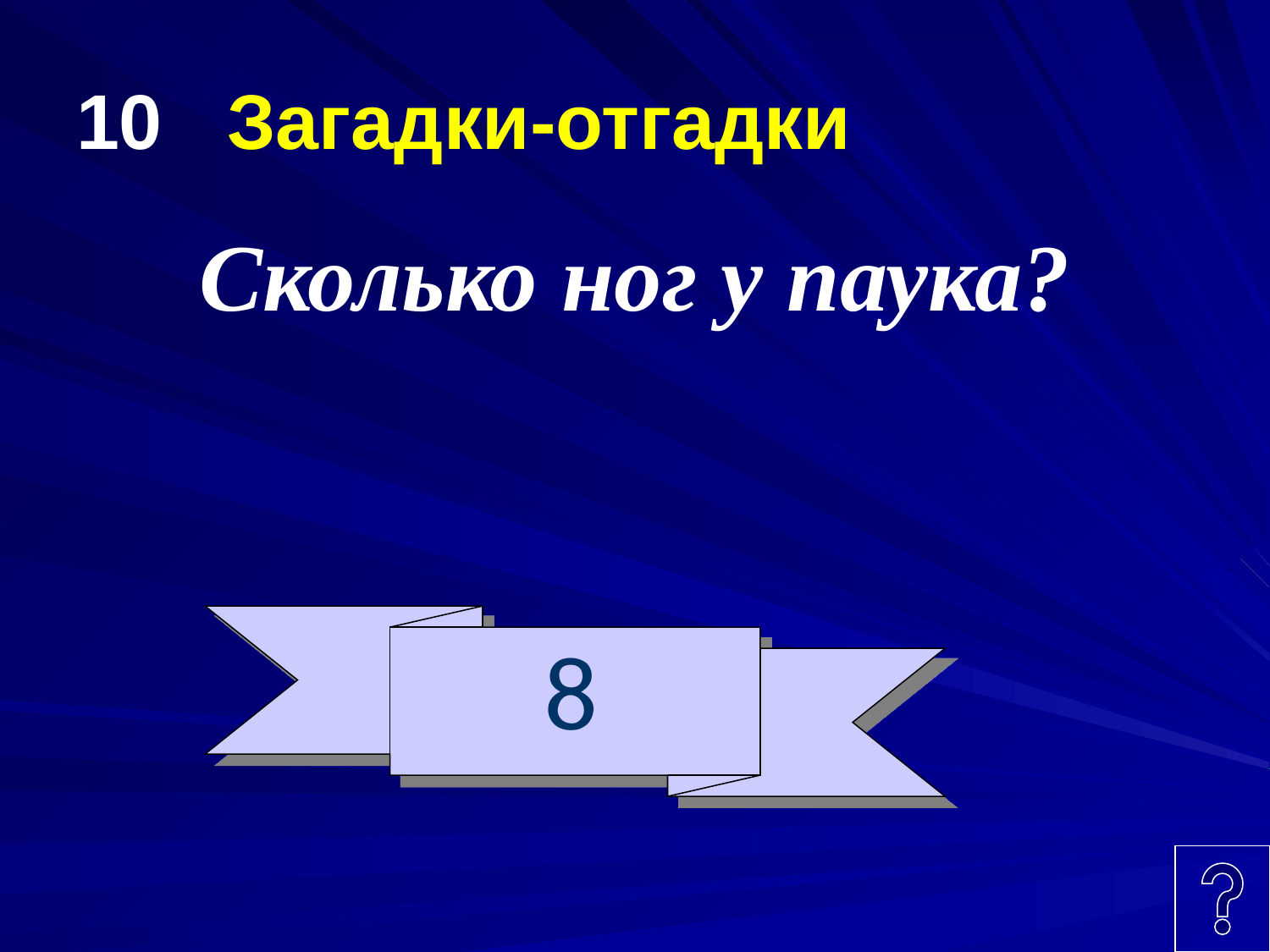

# 10   Загадки-отгадки
Сколько ног у паука?
8